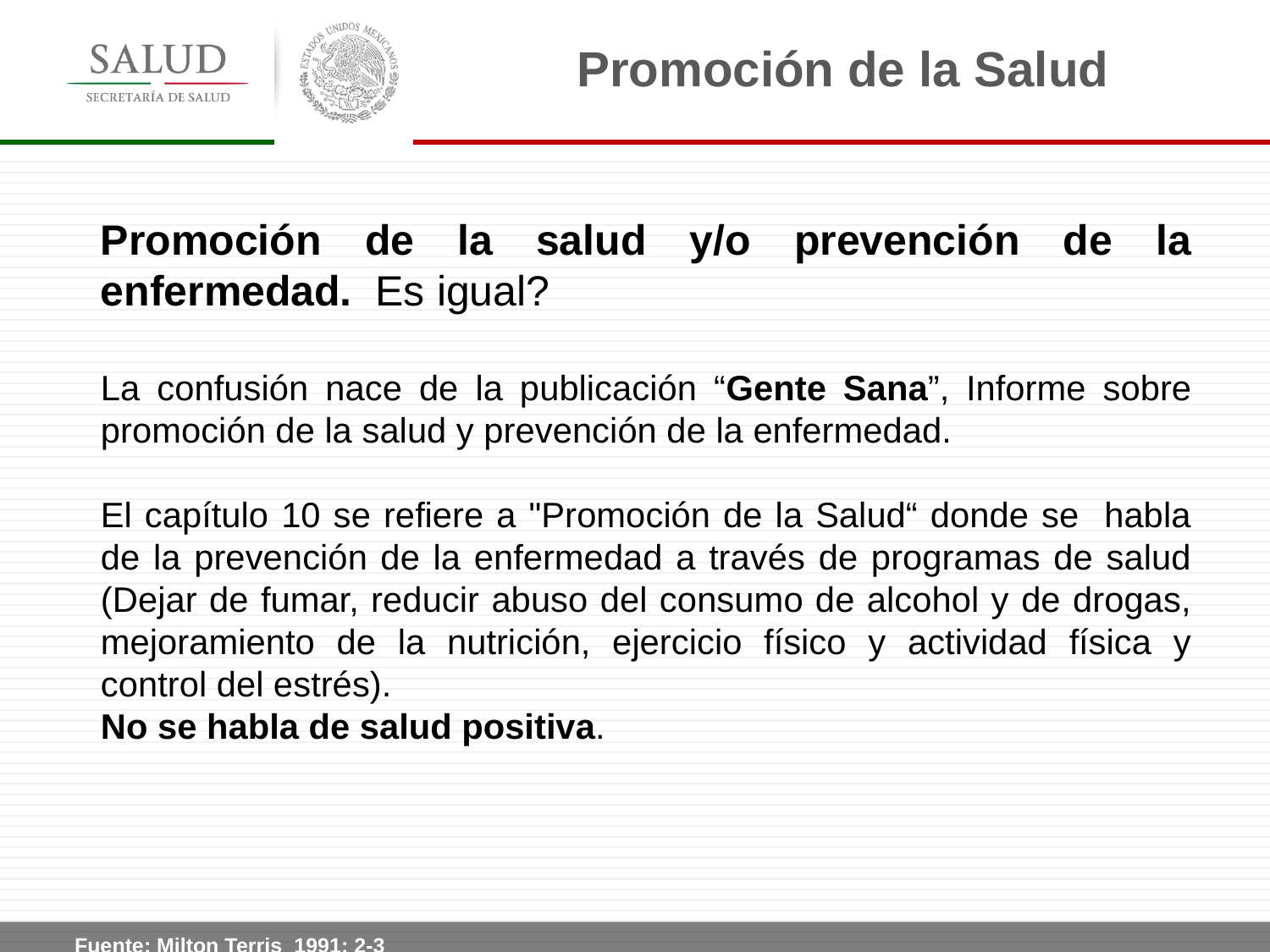

Promoción de la Salud
Promoción de la salud y/o prevención de la enfermedad.  Es igual?

La confusión nace de la publicación “Gente Sana”, Informe sobre promoción de la salud y prevención de la enfermedad.

El capítulo 10 se refiere a "Promoción de la Salud“ donde se  habla de la prevención de la enfermedad a través de programas de salud (Dejar de fumar, reducir abuso del consumo de alcohol y de drogas, mejoramiento de la nutrición, ejercicio físico y actividad física y control del estrés).
No se habla de salud positiva.
Fuente: Milton Terris  1991: 2-3